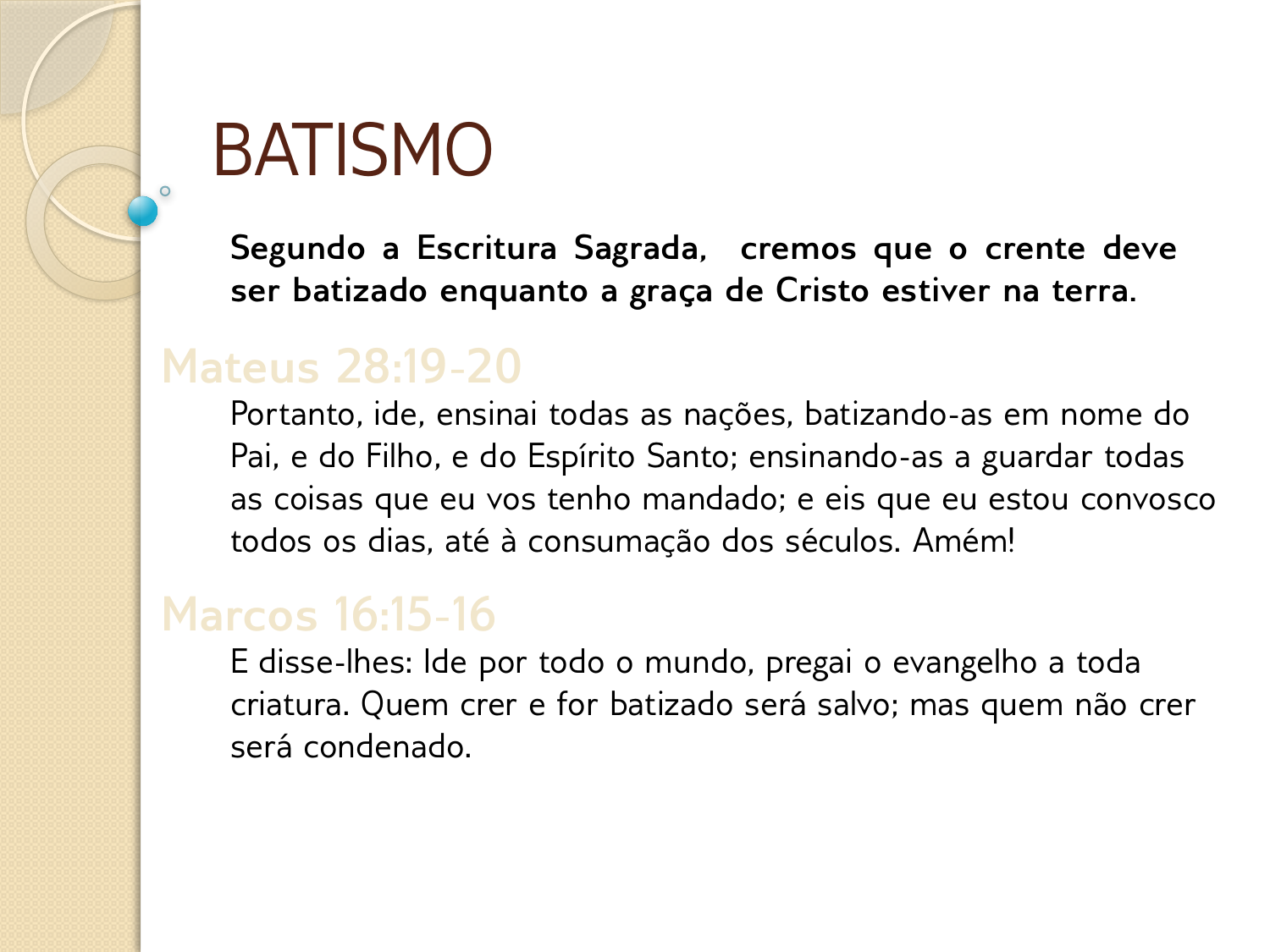

BATISMO
Segundo a Escritura Sagrada,  cremos que o crente deve ser batizado enquanto a graça de Cristo estiver na terra.
Mateus 28:19-20
Portanto, ide, ensinai todas as nações, batizando-as em nome do Pai, e do Filho, e do Espírito Santo; ensinando-as a guardar todas as coisas que eu vos tenho mandado; e eis que eu estou convosco todos os dias, até à consumação dos séculos. Amém!
Marcos 16:15-16
E disse-lhes: Ide por todo o mundo, pregai o evangelho a toda criatura. Quem crer e for batizado será salvo; mas quem não crer será condenado.